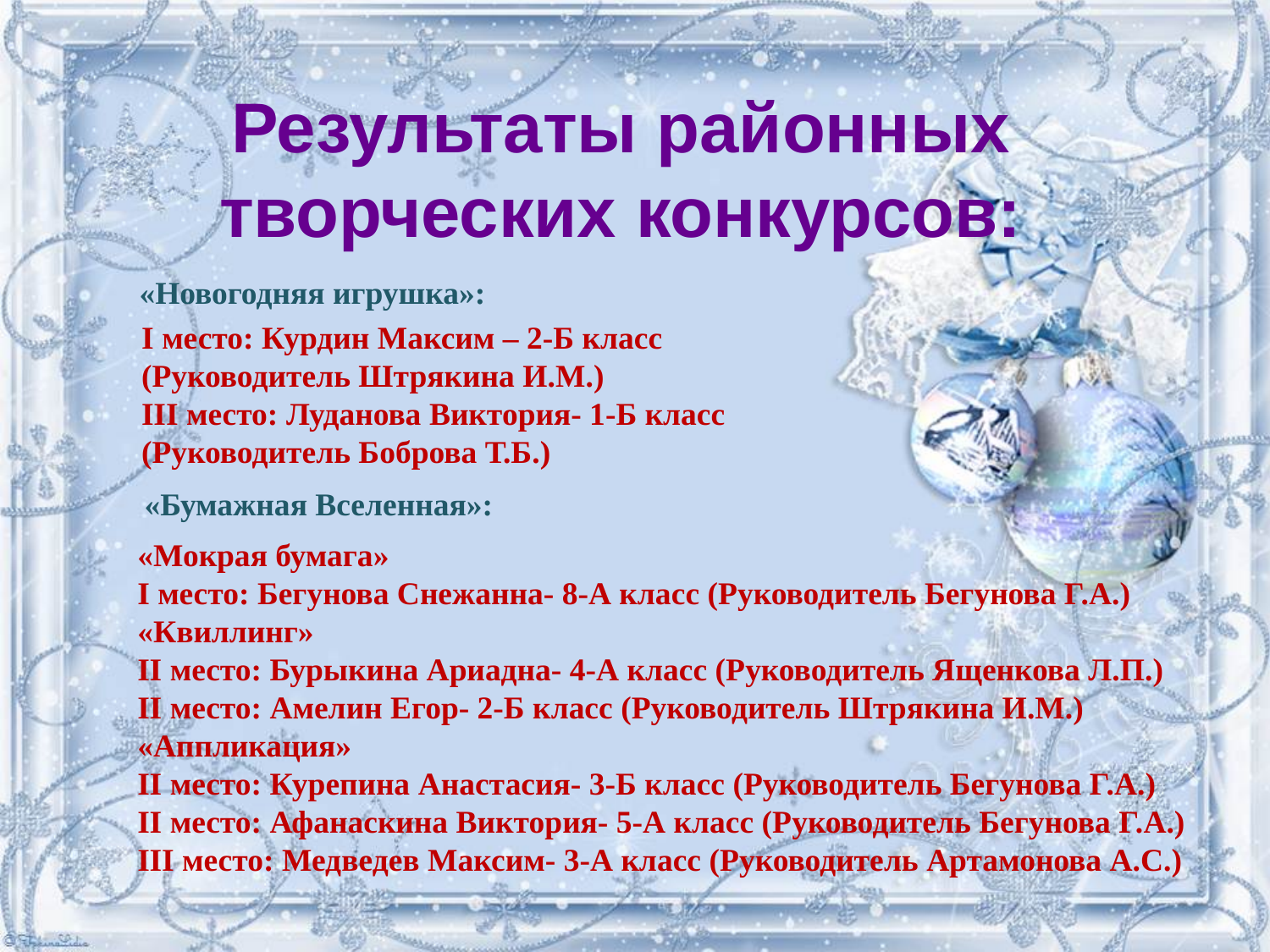

# Результаты районных творческих конкурсов:
«Новогодняя игрушка»:

I место: Курдин Максим – 2-Б класс (Руководитель Штрякина И.М.)
III место: Луданова Виктория- 1-Б класс (Руководитель Боброва Т.Б.)
«Бумажная Вселенная»:
«Мокрая бумага»
I место: Бегунова Снежанна- 8-А класс (Руководитель Бегунова Г.А.)
«Квиллинг»
II место: Бурыкина Ариадна- 4-А класс (Руководитель Ященкова Л.П.)
II место: Амелин Егор- 2-Б класс (Руководитель Штрякина И.М.)
«Аппликация»
II место: Курепина Анастасия- 3-Б класс (Руководитель Бегунова Г.А.)
II место: Афанаскина Виктория- 5-А класс (Руководитель Бегунова Г.А.)
III место: Медведев Максим- 3-А класс (Руководитель Артамонова А.С.)